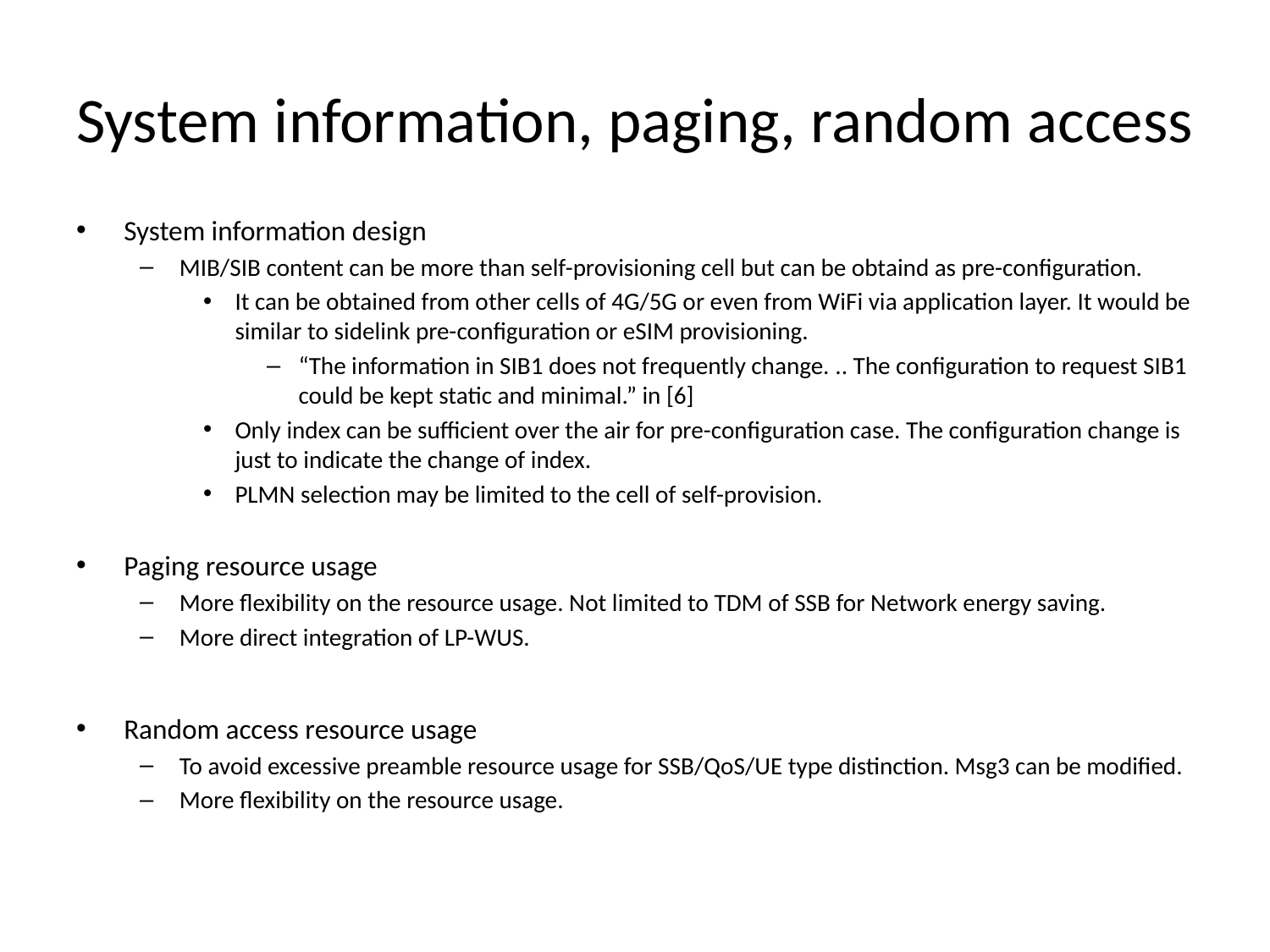

# System information, paging, random access
System information design
MIB/SIB content can be more than self-provisioning cell but can be obtaind as pre-configuration.
It can be obtained from other cells of 4G/5G or even from WiFi via application layer. It would be similar to sidelink pre-configuration or eSIM provisioning.
“The information in SIB1 does not frequently change. .. The configuration to request SIB1 could be kept static and minimal.” in [6]
Only index can be sufficient over the air for pre-configuration case. The configuration change is just to indicate the change of index.
PLMN selection may be limited to the cell of self-provision.

Paging resource usage
More flexibility on the resource usage. Not limited to TDM of SSB for Network energy saving.
More direct integration of LP-WUS.

Random access resource usage
To avoid excessive preamble resource usage for SSB/QoS/UE type distinction. Msg3 can be modified.
More flexibility on the resource usage.